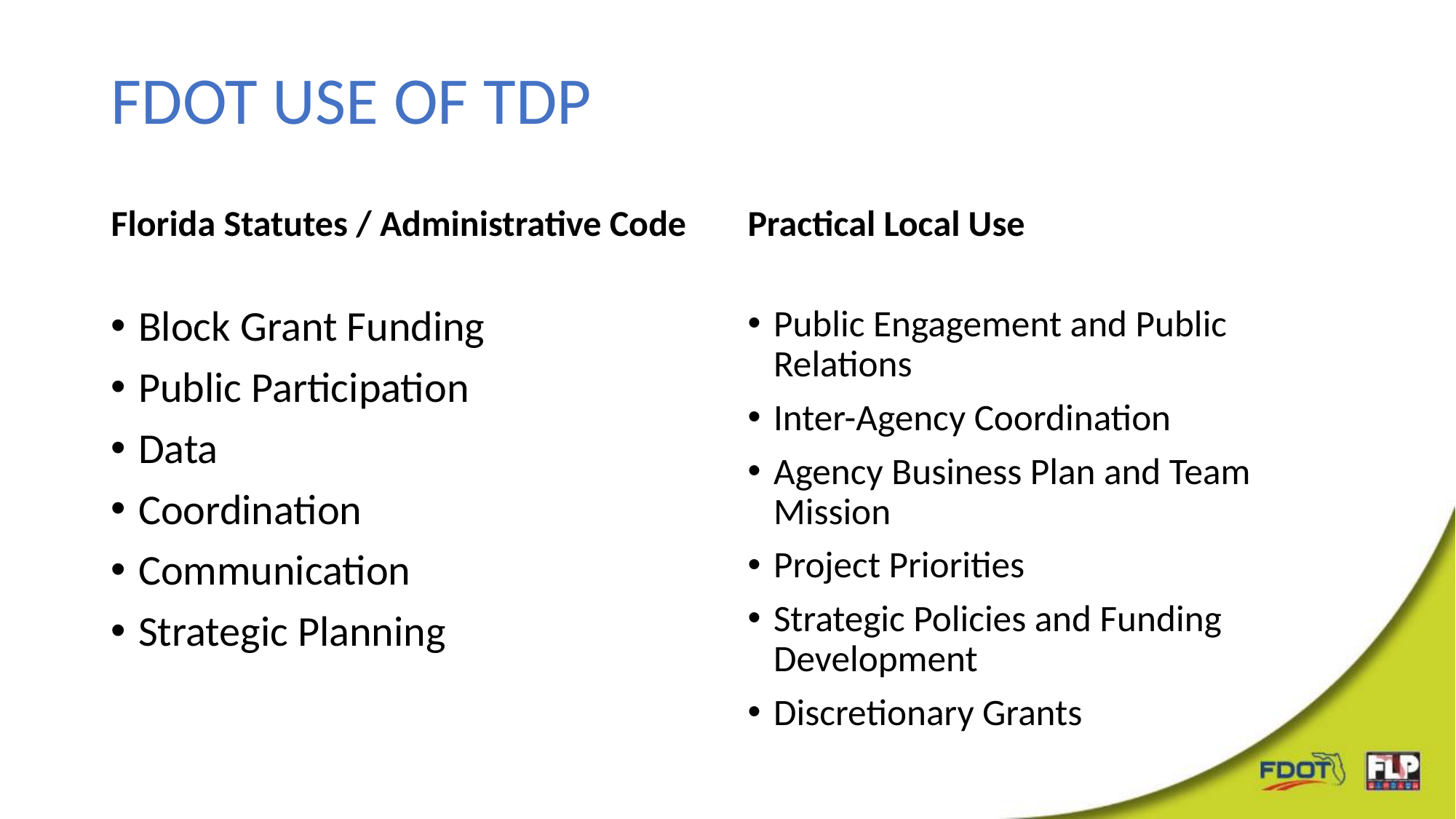

# FDOT use of tdp
Florida Statutes / Administrative Code
Practical Local Use
Block Grant Funding
Public Participation
Data
Coordination
Communication
Strategic Planning
Public Engagement and Public Relations
Inter-Agency Coordination
Agency Business Plan and Team Mission
Project Priorities
Strategic Policies and Funding Development
Discretionary Grants